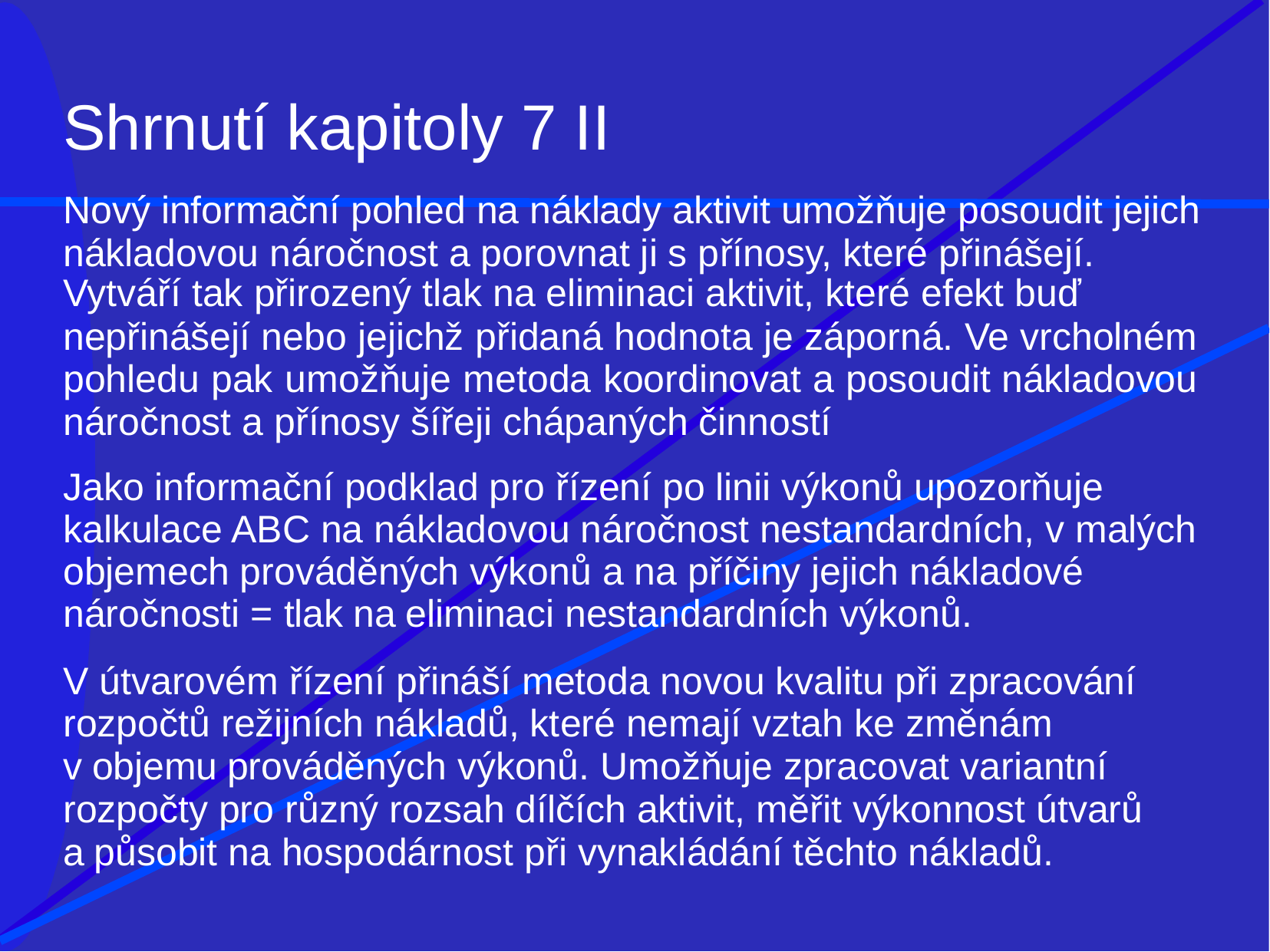

# Shrnutí kapitoly 7 II
Nový informační pohled na náklady aktivit umožňuje posoudit jejich nákladovou náročnost a porovnat ji s přínosy, které přinášejí.
Vytváří tak přirozený tlak na eliminaci aktivit, které efekt buď
nepřinášejí nebo jejichž přidaná hodnota je záporná. Ve vrcholném pohledu pak umožňuje metoda koordinovat a posoudit nákladovou náročnost a přínosy šířeji chápaných činností
Jako informační podklad pro řízení po linii výkonů upozorňuje kalkulace ABC na nákladovou náročnost nestandardních, v malých objemech prováděných výkonů a na příčiny jejich nákladové náročnosti = tlak na eliminaci nestandardních výkonů.
V útvarovém řízení přináší metoda novou kvalitu při zpracování rozpočtů režijních nákladů, které nemají vztah ke změnám
v objemu prováděných výkonů. Umožňuje zpracovat variantní rozpočty pro různý rozsah dílčích aktivit, měřit výkonnost útvarů a působit na hospodárnost při vynakládání těchto nákladů.